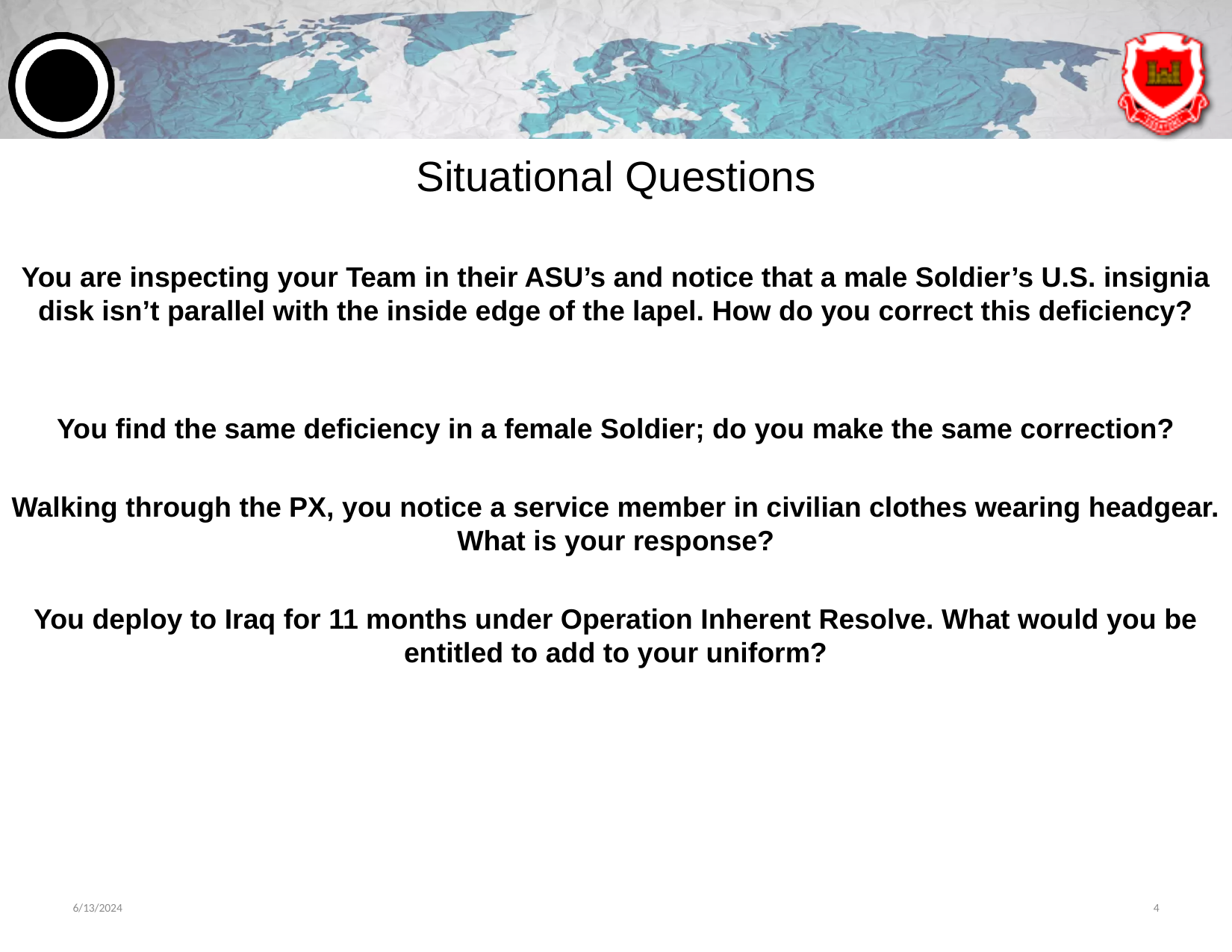

# Situational Questions
You are inspecting your Team in their ASU’s and notice that a male Soldier’s U.S. insignia disk isn’t parallel with the inside edge of the lapel. How do you correct this deficiency?

You find the same deficiency in a female Soldier; do you make the same correction?

Walking through the PX, you notice a service member in civilian clothes wearing headgear. What is your response?

You deploy to Iraq for 11 months under Operation Inherent Resolve. What would you be entitled to add to your uniform?
6/13/2024
4